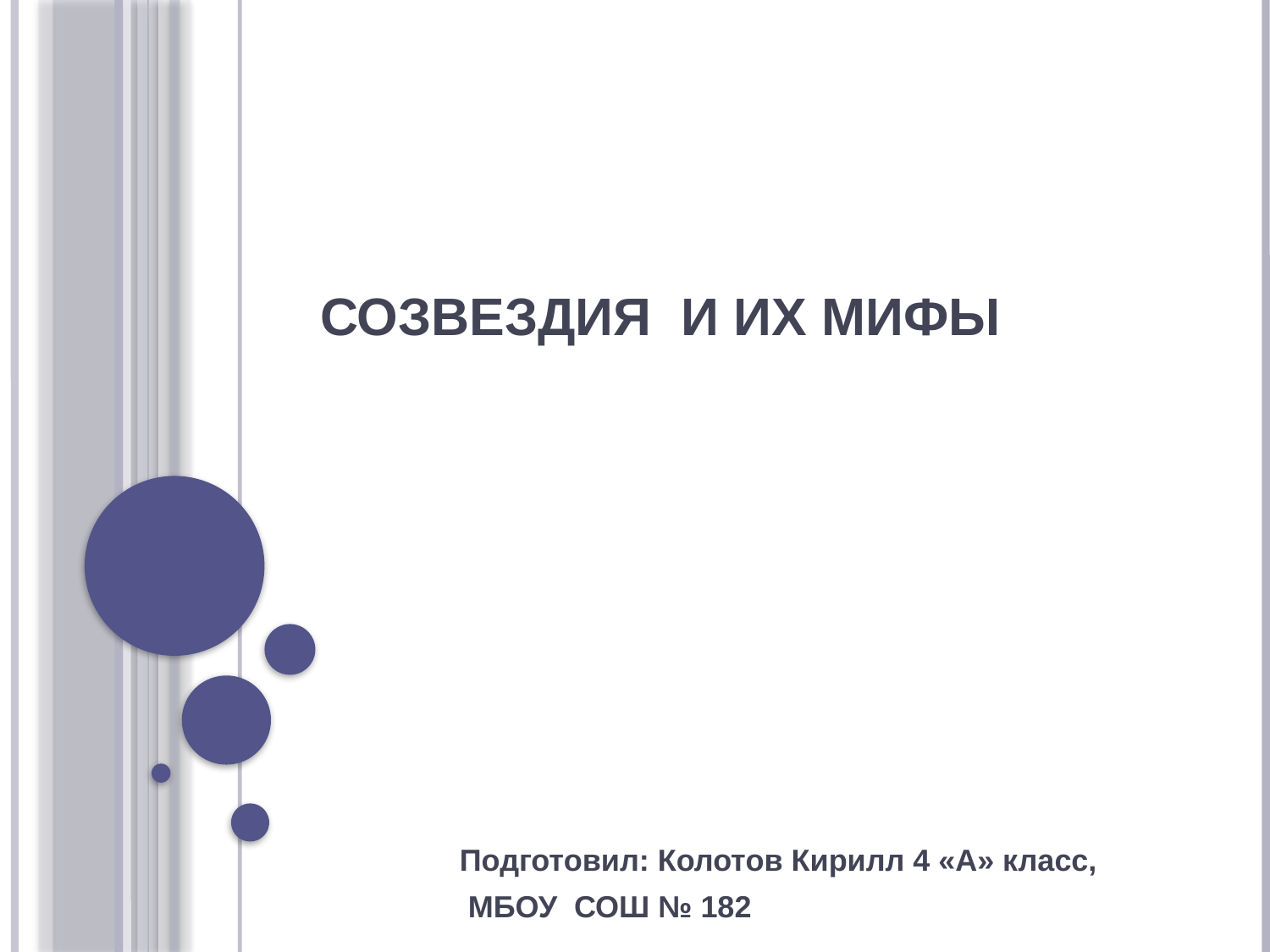

# Созвездия  и их мифы

                    Подготовил: Колотов Кирилл 4 «А» класс,
                     МБОУ  СОШ № 182